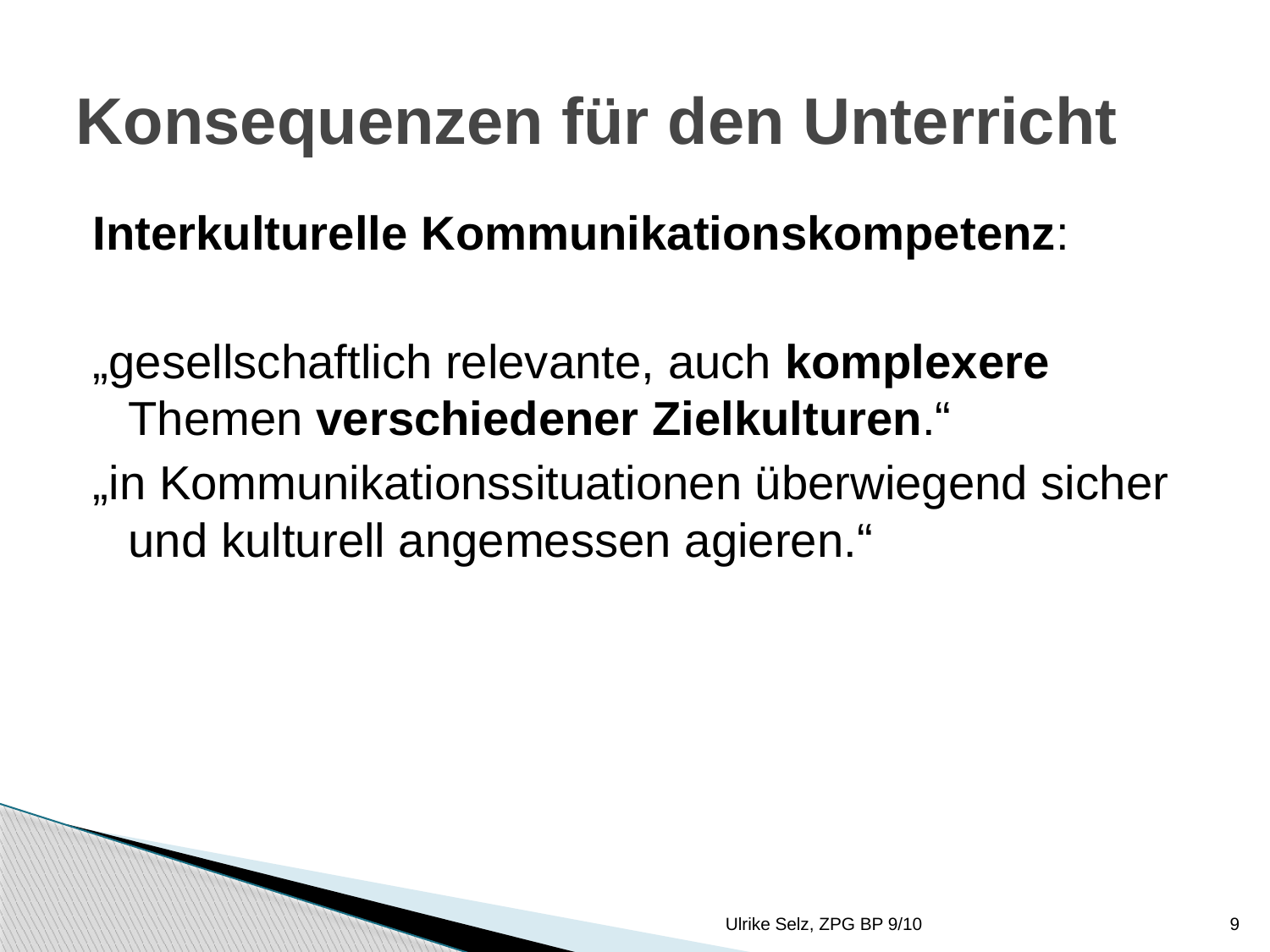

# Konsequenzen für den Unterricht
Interkulturelle Kommunikationskompetenz:

„gesellschaftlich relevante, auch komplexere Themen verschiedener Zielkulturen.“
„in Kommunikationssituationen überwiegend sicher und kulturell angemessen agieren.“

Ulrike Selz, ZPG BP 9/10
9